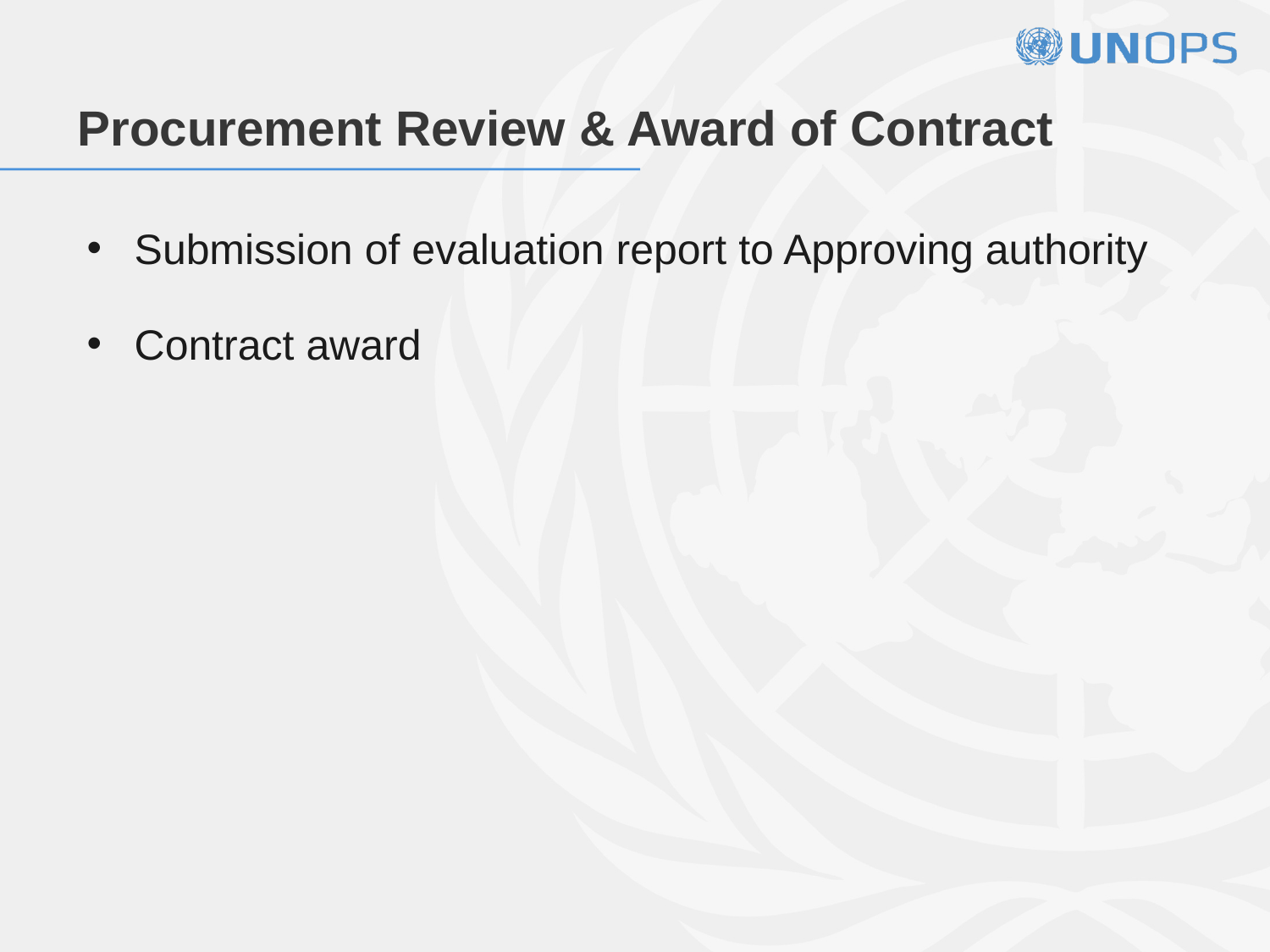

# Procurement Review & Award of Contract
Submission of evaluation report to Approving authority
Contract award